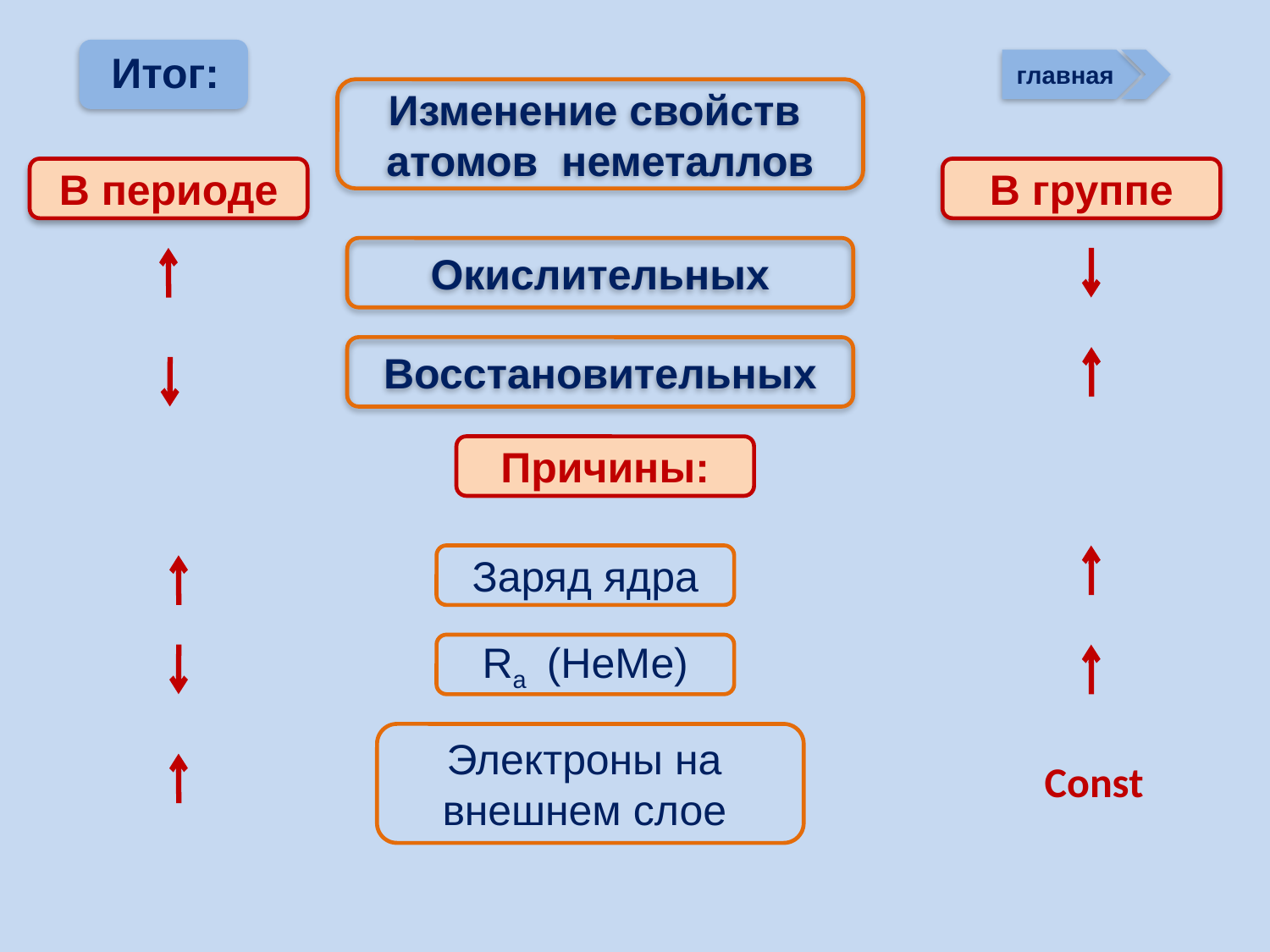

Итог:
главная

Изменение свойств
атомов  неметаллов
В периоде
В группе
Окислительных
Восстановительных
Причины:
Заряд ядра
Ra   (НеМе)
Электроны на
внешнем слое
Const